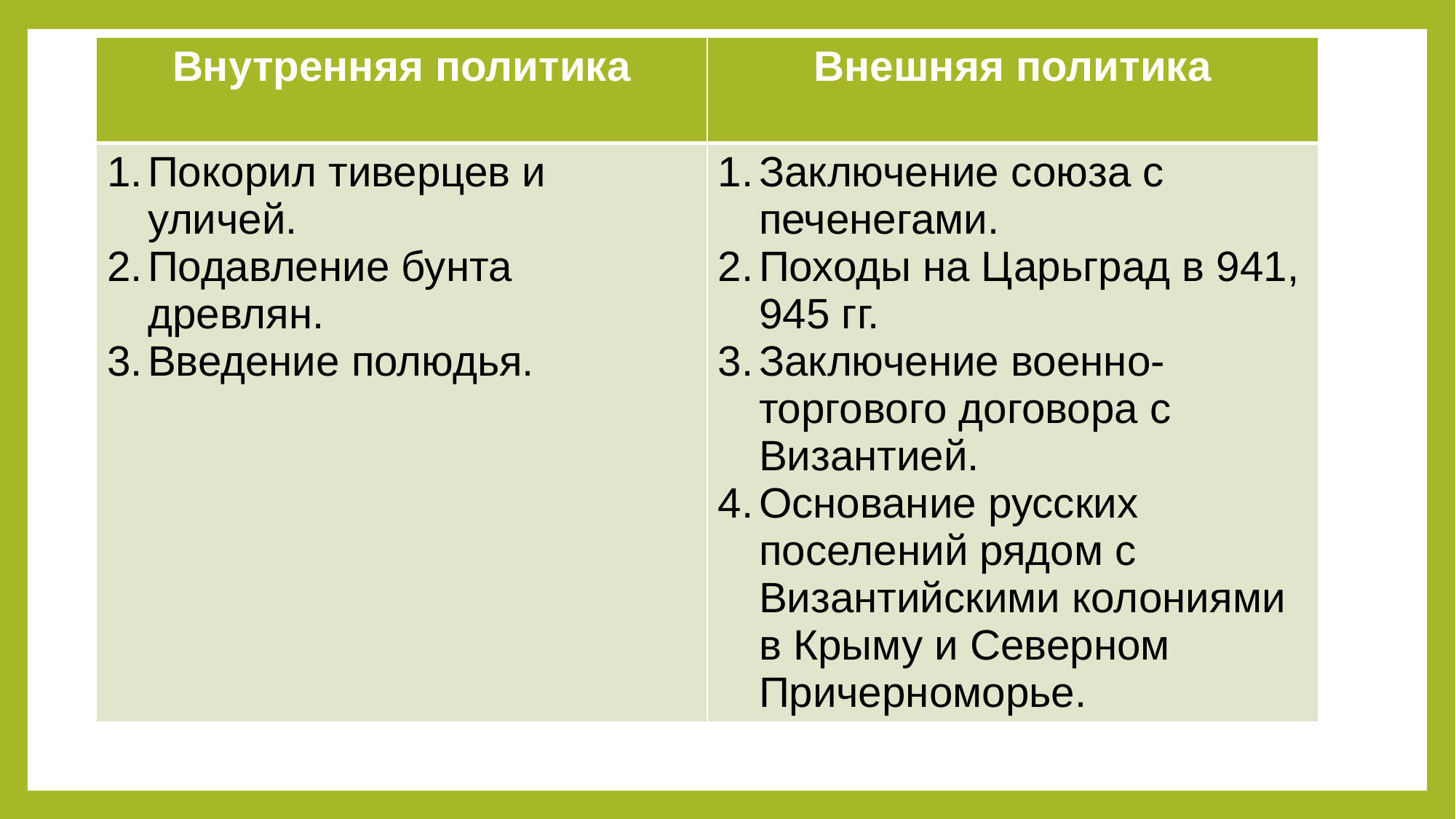

| Внутренняя политика | Внешняя политика |
| --- | --- |
| Покорил тиверцев и уличей. Подавление бунта древлян. Введение полюдья. | Заключение союза с печенегами. Походы на Царьград в 941, 945 гг. Заключение военно-торгового договора с Византией. Основание русских поселений рядом с Византийскими колониями в Крыму и Северном Причерноморье. |